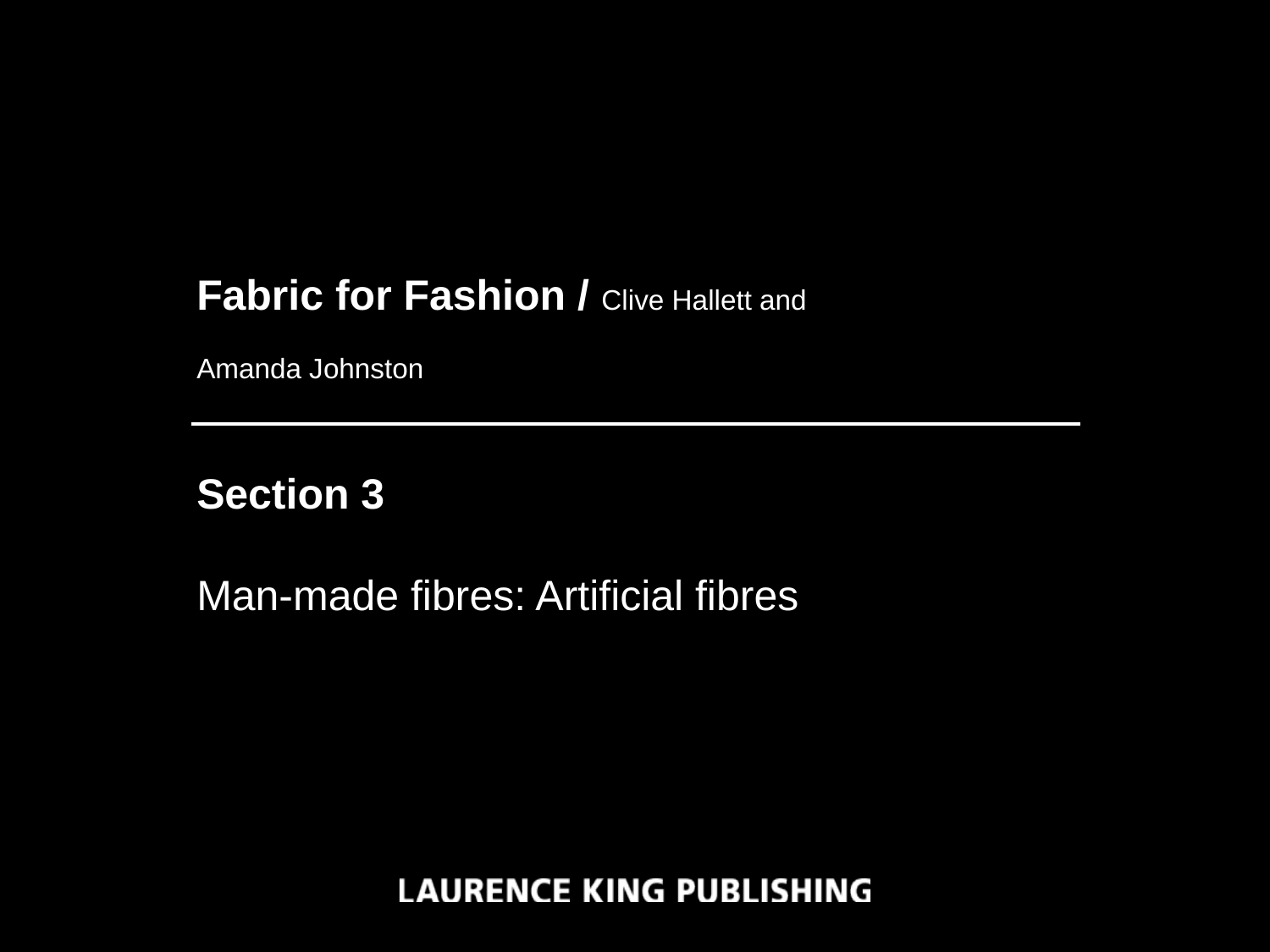

Fabric for Fashion / Clive Hallett and
Amanda Johnston

Section 3

Man-made fibres: Artificial fibres